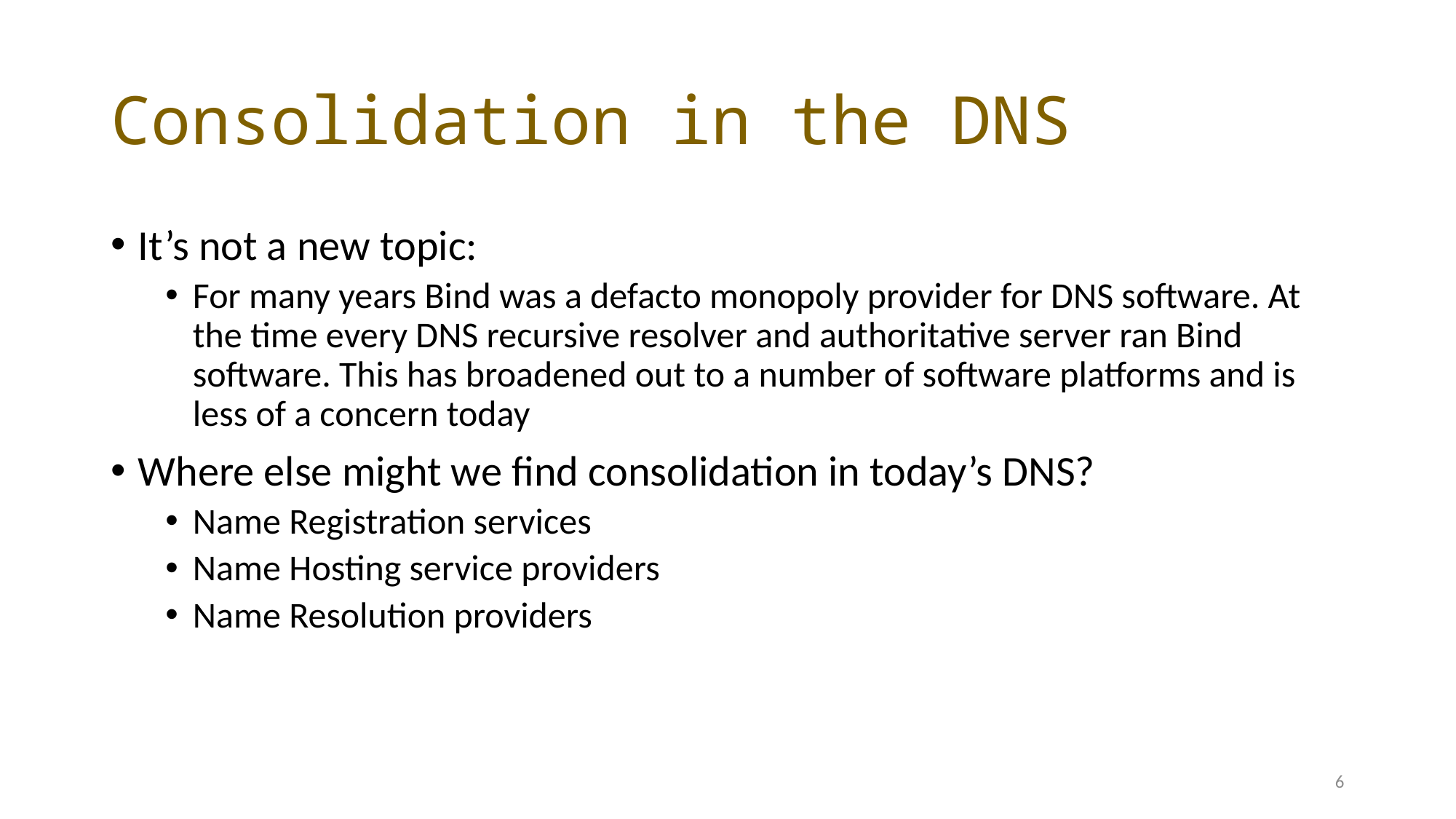

# Consolidation in the DNS
It’s not a new topic:
For many years Bind was a defacto monopoly provider for DNS software. At the time every DNS recursive resolver and authoritative server ran Bind software. This has broadened out to a number of software platforms and is less of a concern today
Where else might we find consolidation in today’s DNS?
Name Registration services
Name Hosting service providers
Name Resolution providers

6